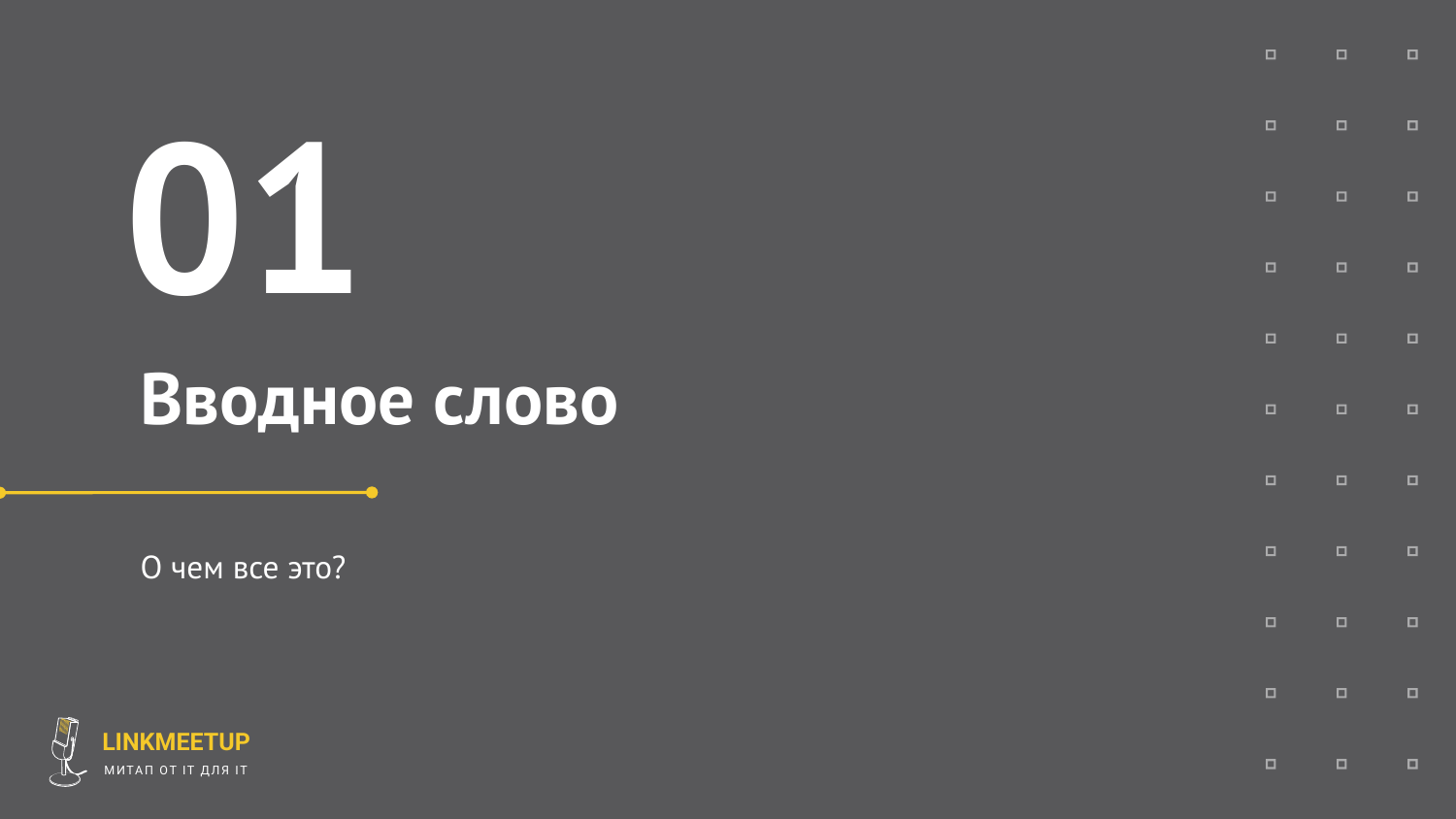

01
Вводное слово
О чем все это?

LINKMEETUP
МИТАП ОТ IT ДЛЯ IT